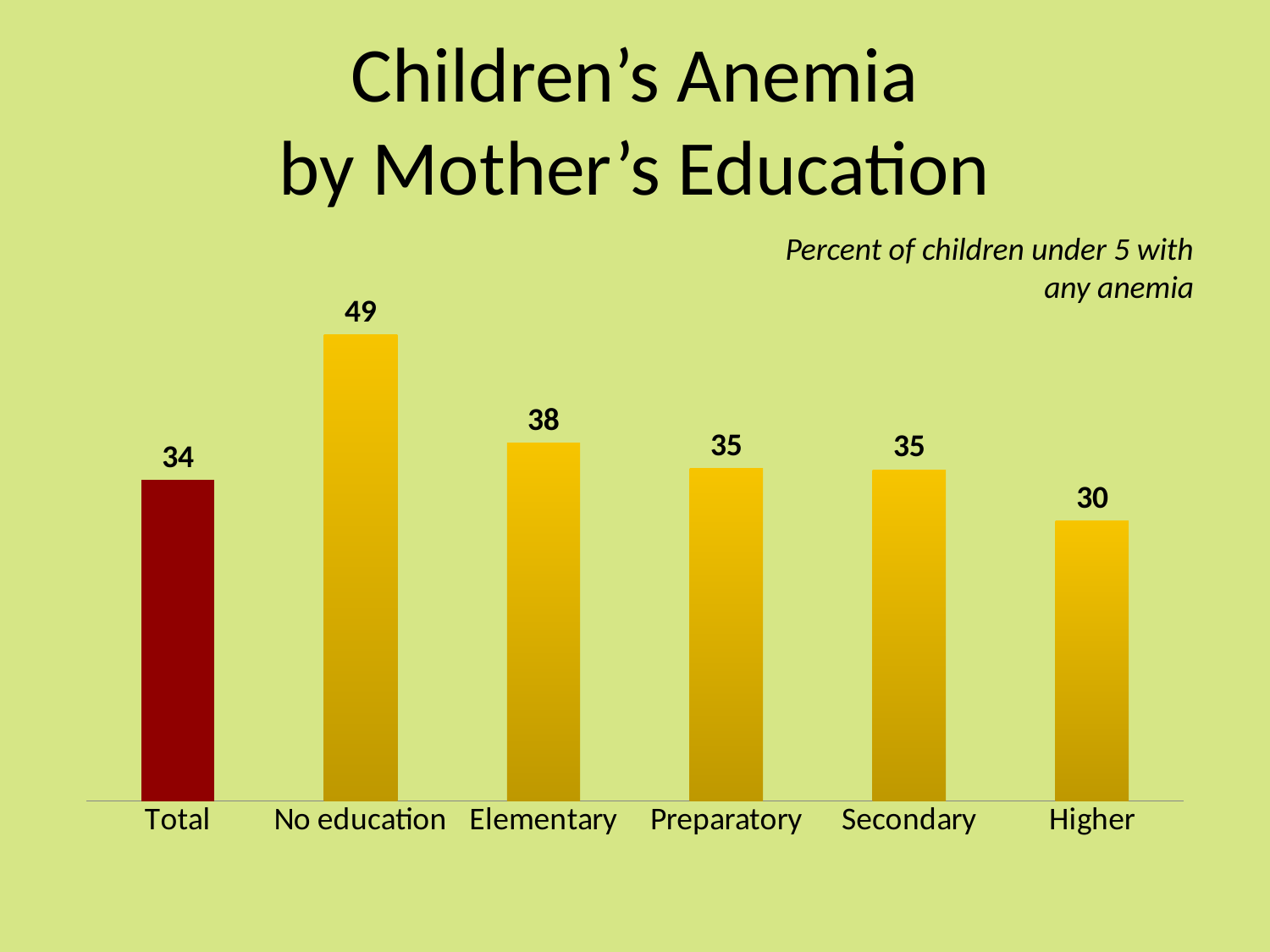

# Children’s Anemia by Mother’s Education

### Chart

| Category | 49 |
|---|---|
| Total | 34.0 |
| No education | 49.4 |
| Elementary | 37.9 |
| Preparatory | 35.2 |
| Secondary | 35.1 |
| Higher | 29.7 |
Percent of children under 5 with any anemia